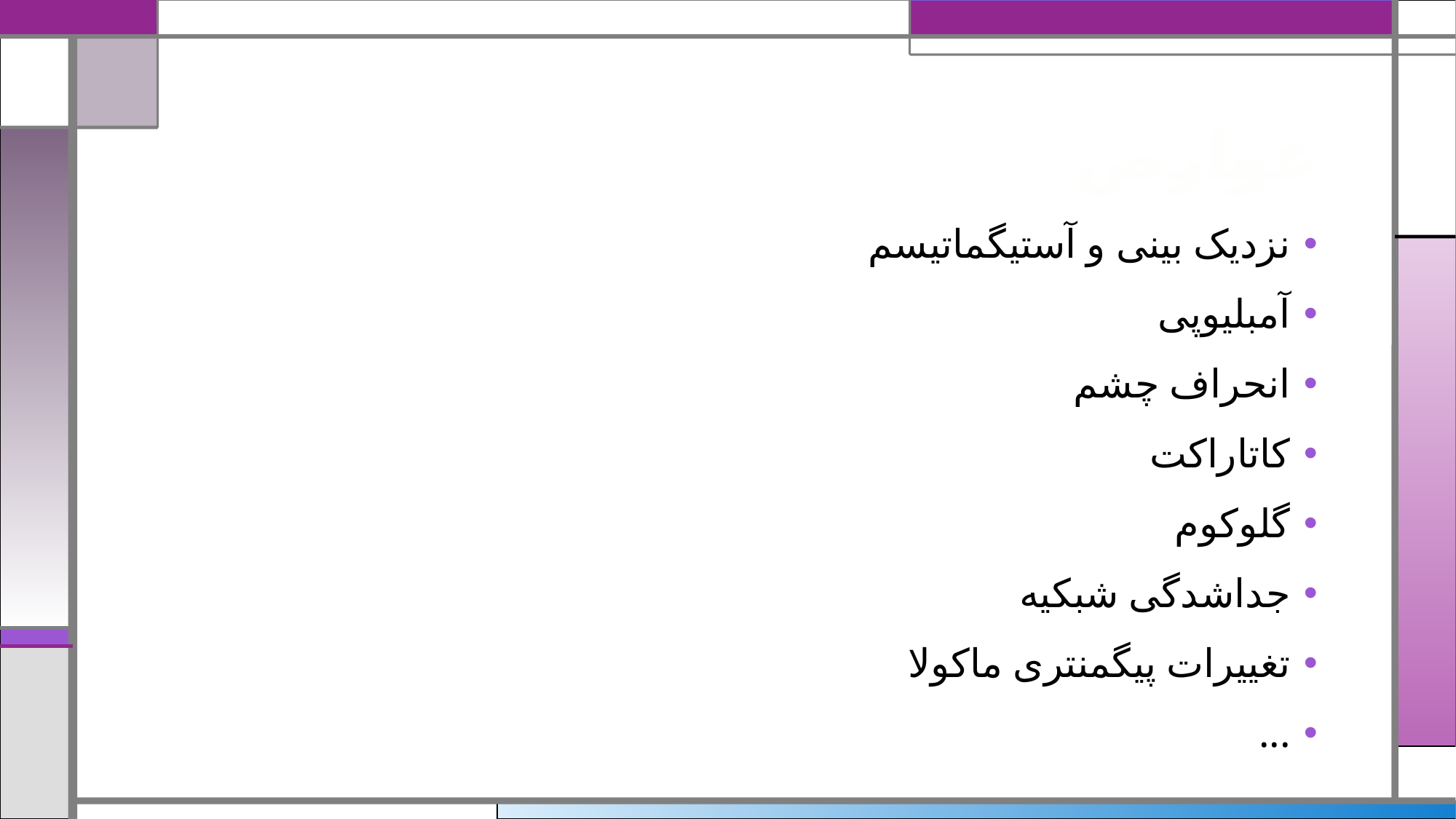

# عوارض
نزدیک بینی و آستیگماتیسم
آمبلیوپی
انحراف چشم
کاتاراکت
گلوکوم
جداشدگی شبکیه
تغییرات پیگمنتری ماکولا
...